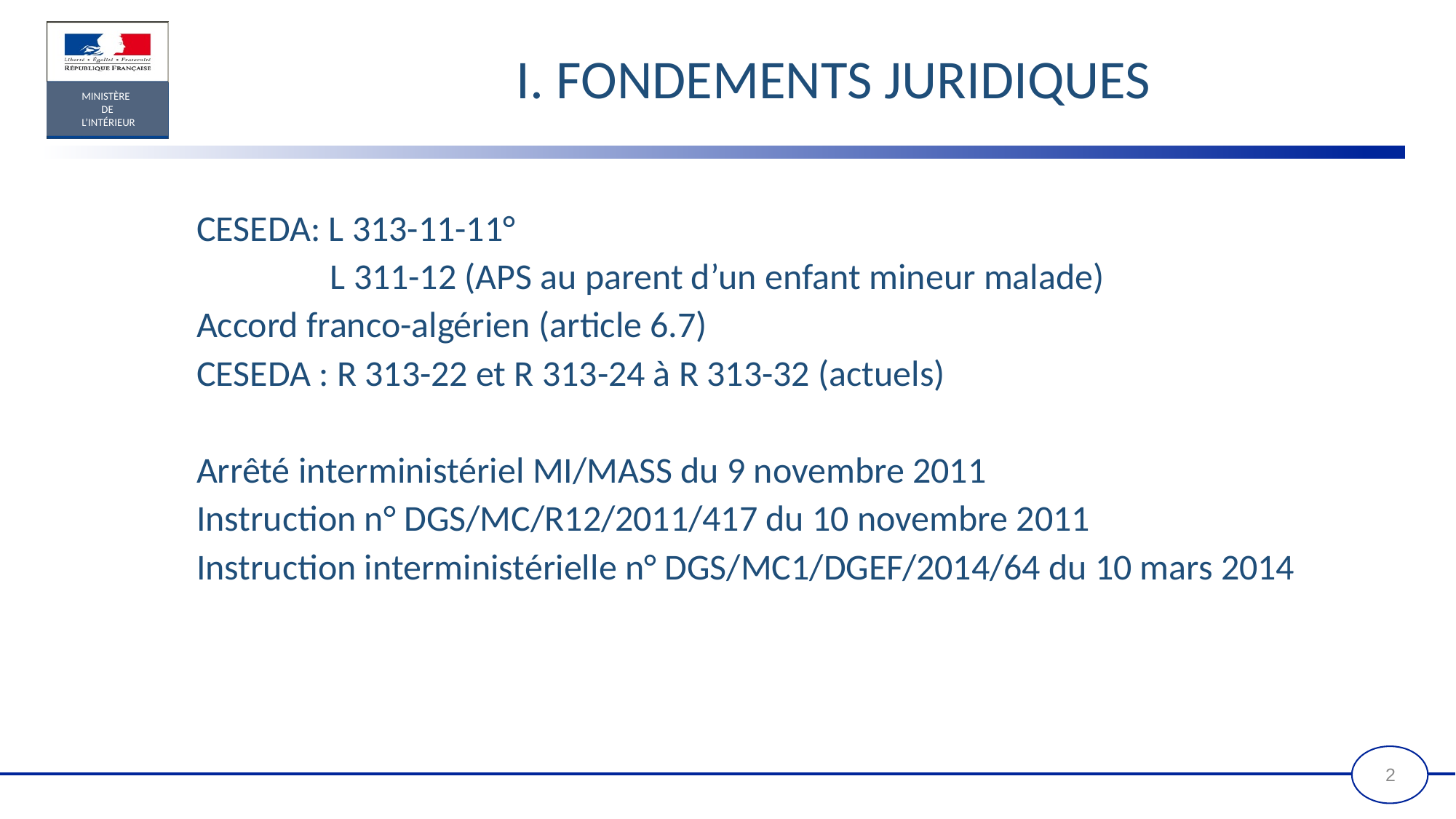

# I. FONDEMENTS JURIDIQUES

CESEDA: L 313-11-11°
	   L 311-12 (APS au parent d’un enfant mineur malade)
Accord franco-algérien (article 6.7)
CESEDA : R 313-22 et R 313-24 à R 313-32 (actuels)

Arrêté interministériel MI/MASS du 9 novembre 2011
Instruction n° DGS/MC/R12/2011/417 du 10 novembre 2011
Instruction interministérielle n° DGS/MC1/DGEF/2014/64 du 10 mars 2014

2